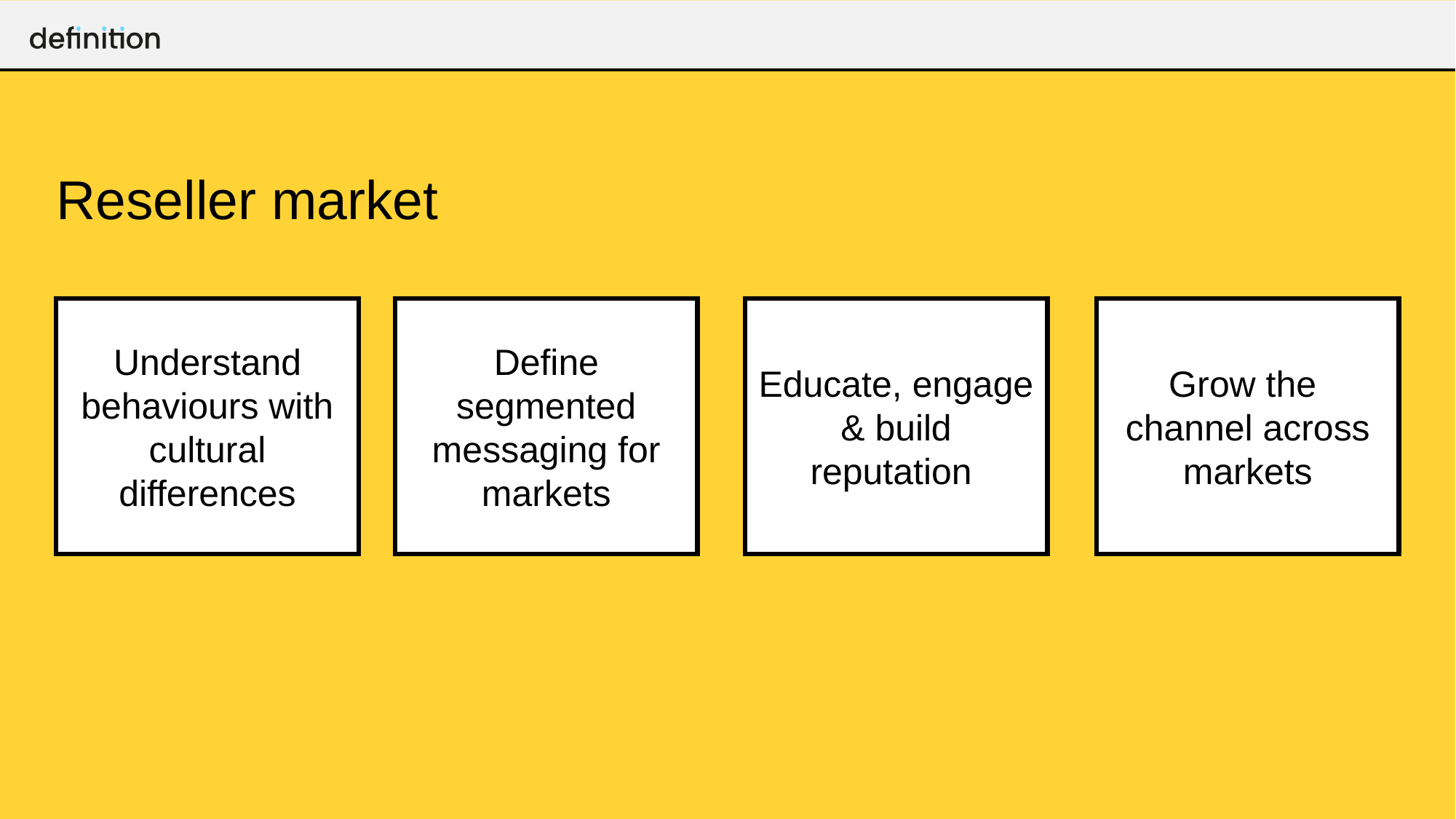

Reseller market
Understand behaviours with cultural differences
Define segmented messaging for markets
Educate, engage & build reputation
Grow the  channel across markets